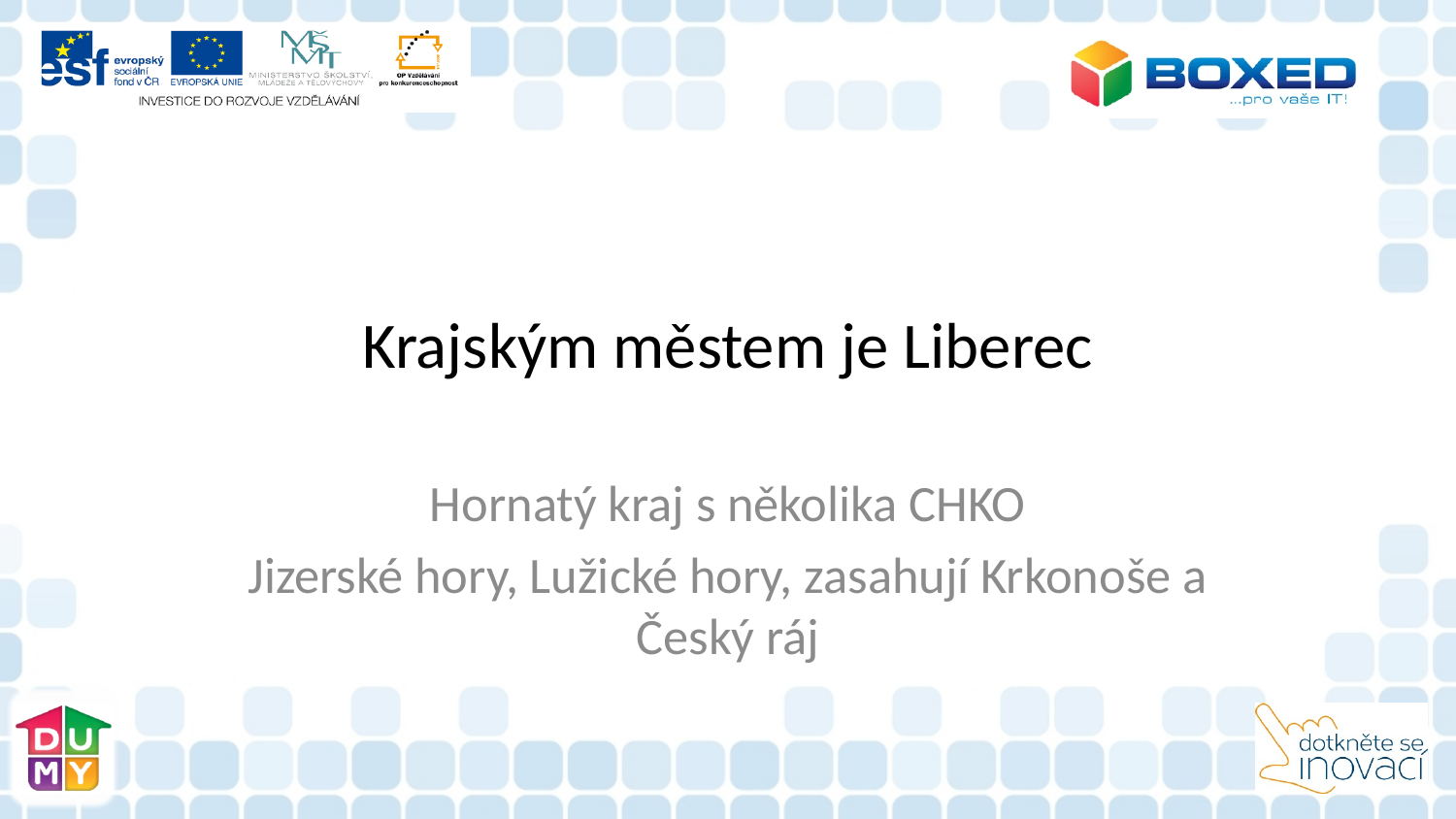

# Krajským městem je Liberec
Hornatý kraj s několika CHKO
Jizerské hory, Lužické hory, zasahují Krkonoše a Český ráj